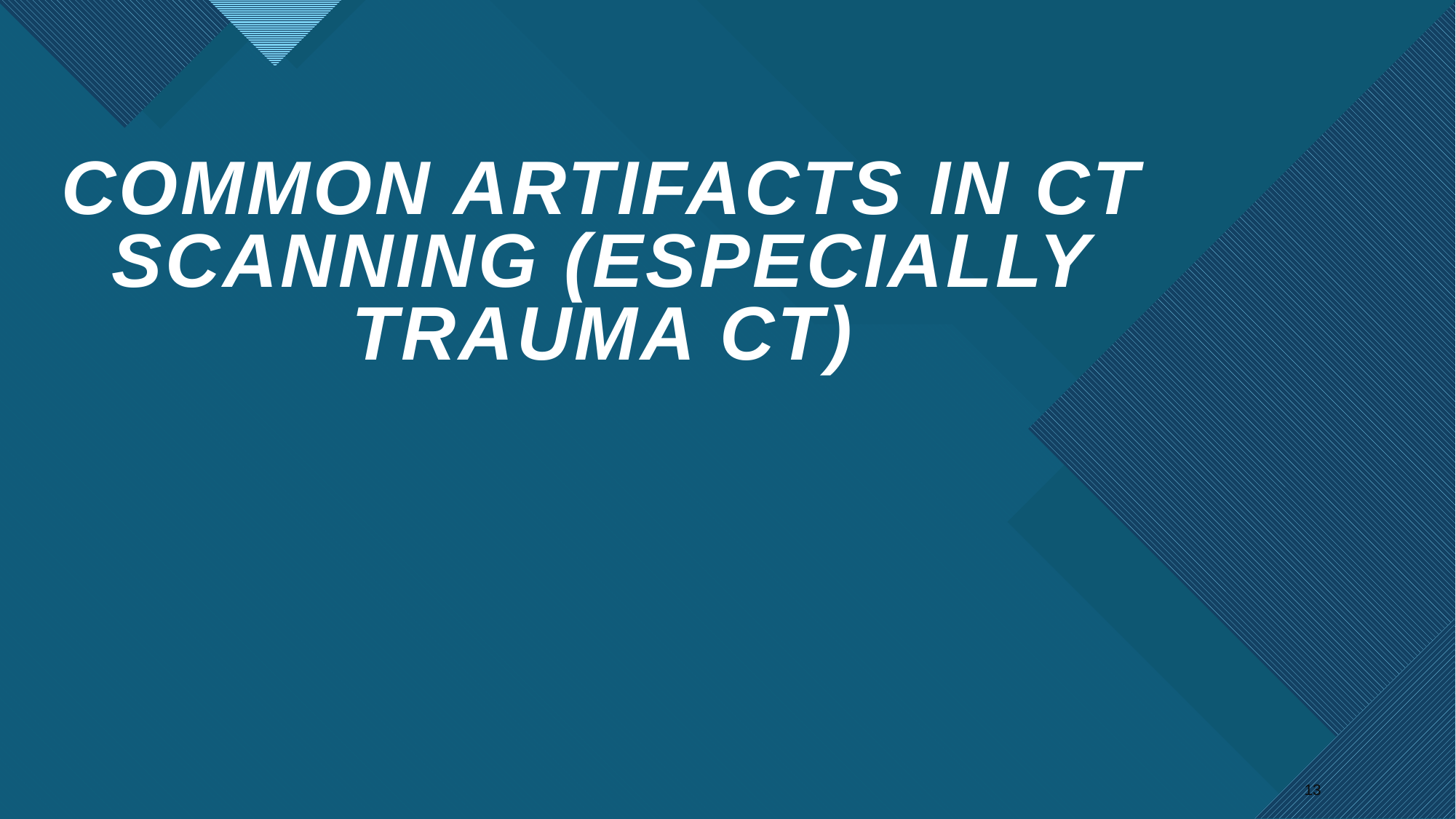

# Common Artifacts in CT Scanning (Especially Trauma CT)
13